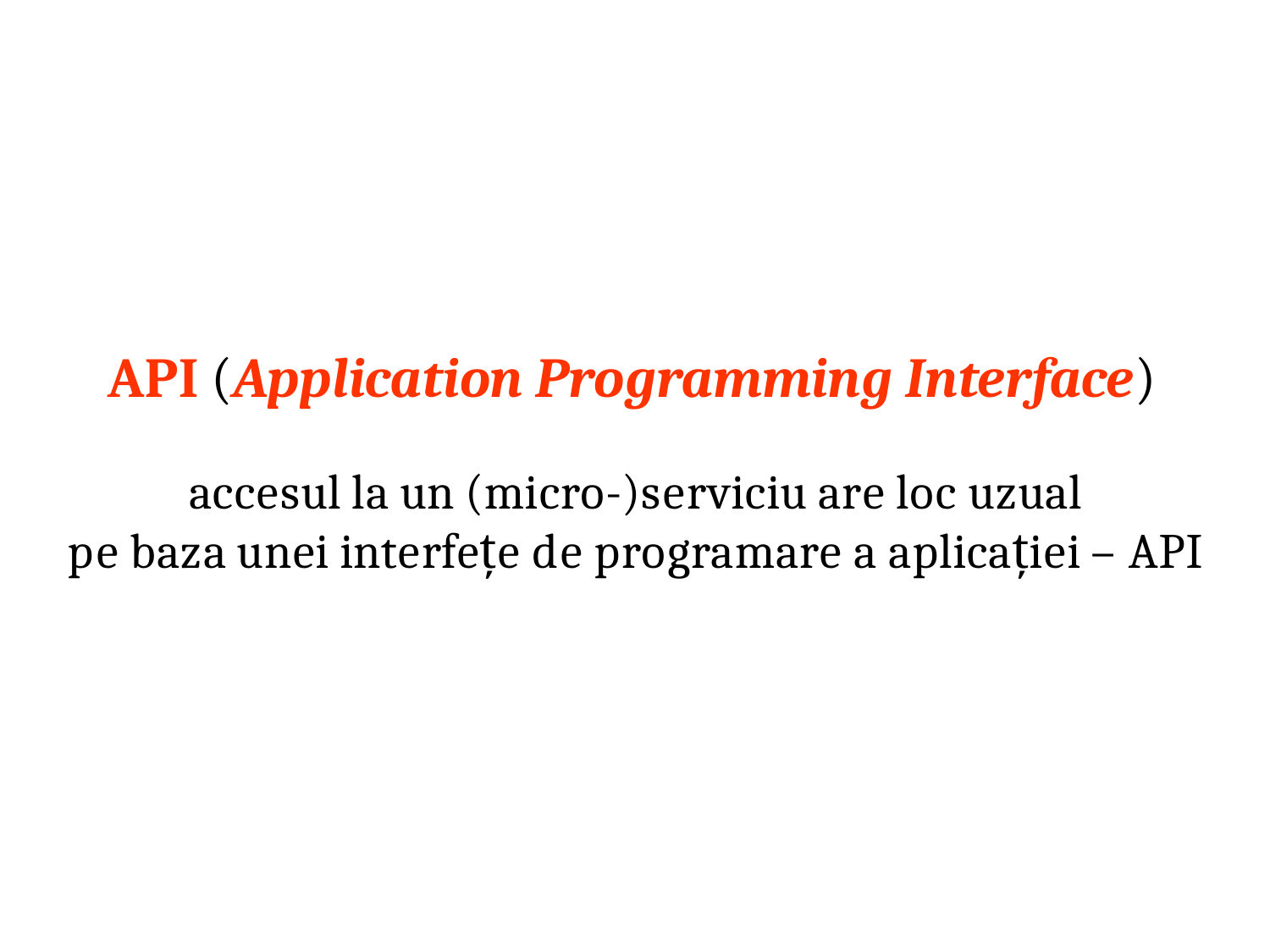

# API (Application Programming Interface)
accesul la un (micro-)serviciu are loc uzual
pe baza unei interfețe de programare a aplicației – API